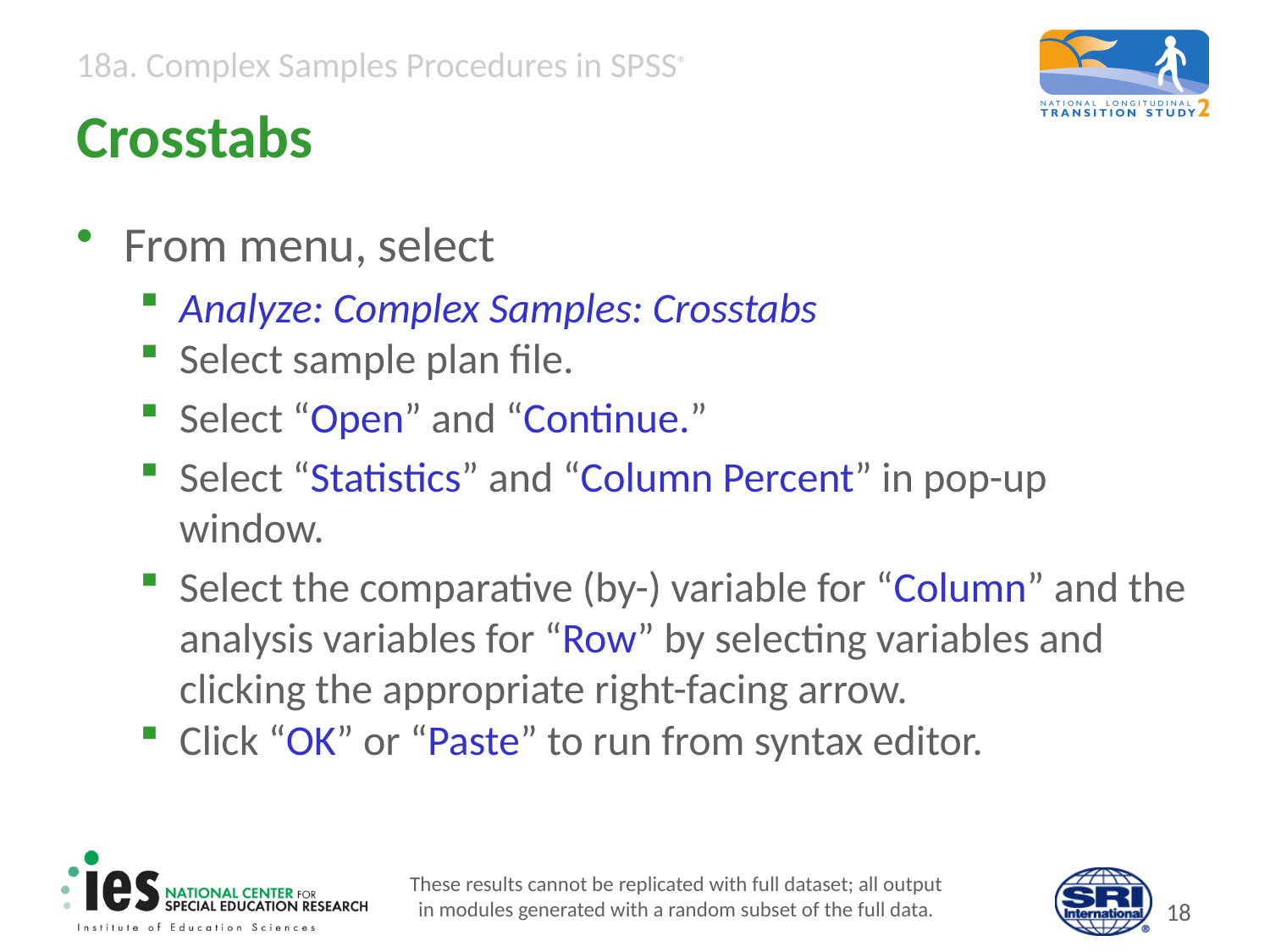

# Crosstabs
From menu, select
Analyze: Complex Samples: Crosstabs
Select sample plan file.
Select “Open” and “Continue.”
Select “Statistics” and “Column Percent” in pop-up window.
Select the comparative (by-) variable for “Column” and the analysis variables for “Row” by selecting variables and clicking the appropriate right-facing arrow.
Click “OK” or “Paste” to run from syntax editor.
These results cannot be replicated with full dataset; all output
in modules generated with a random subset of the full data.
18